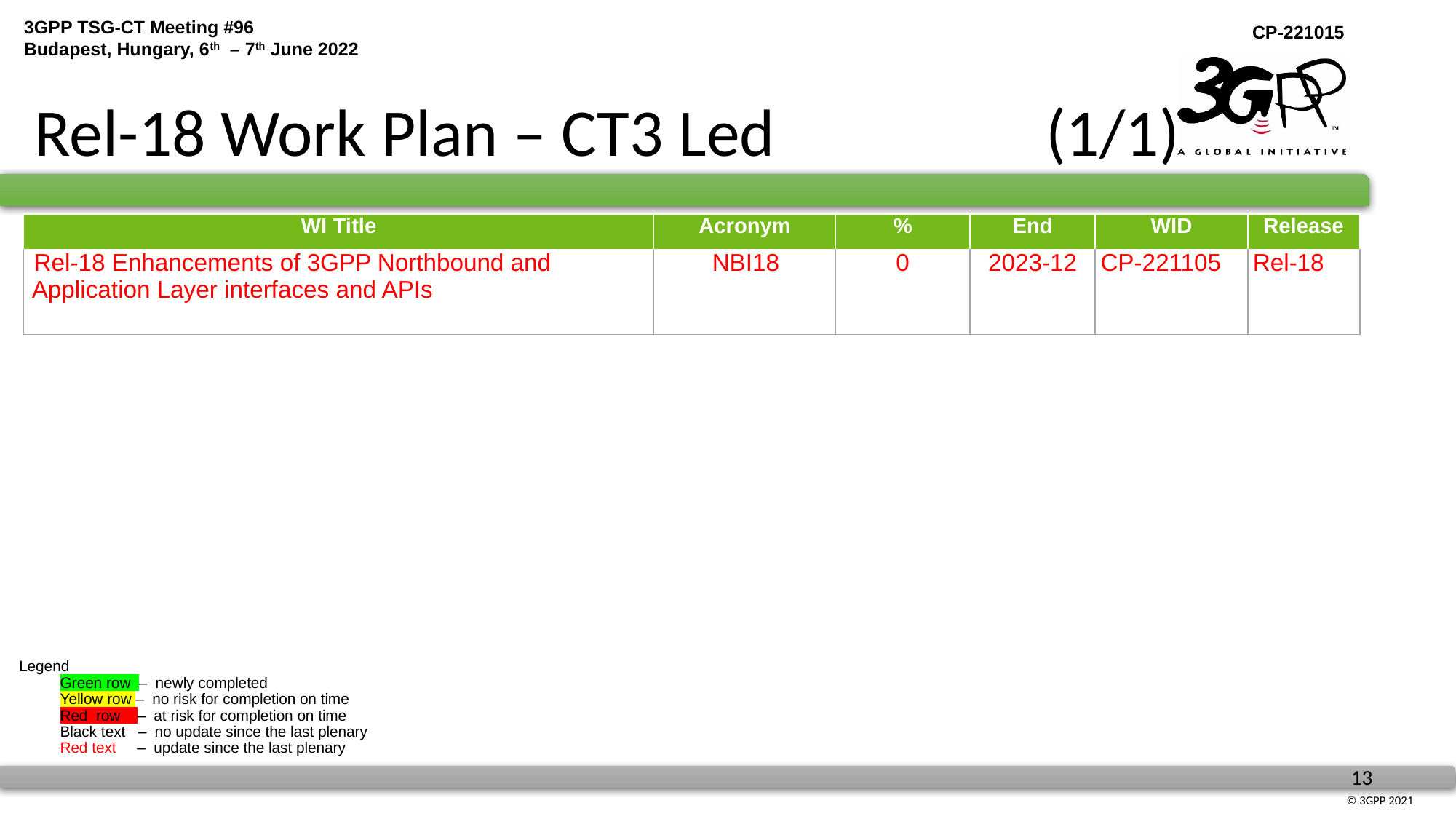

# Rel-18 Work Plan – CT3 Led                  (1/1)
| WI Title | Acronym | % | End | WID | Release |
| --- | --- | --- | --- | --- | --- |
| Rel-18 Enhancements of 3GPP Northbound and Application Layer interfaces and APIs | NBI18 | 0 | 2023-12 | CP-221105 | Rel-18 |
Legend
Green row  –  newly completed
	Yellow row –  no risk for completion on time
Red  row    –  at risk for completion on time
	Black text   –  no update since the last plenary
	Red text     –  update since the last plenary